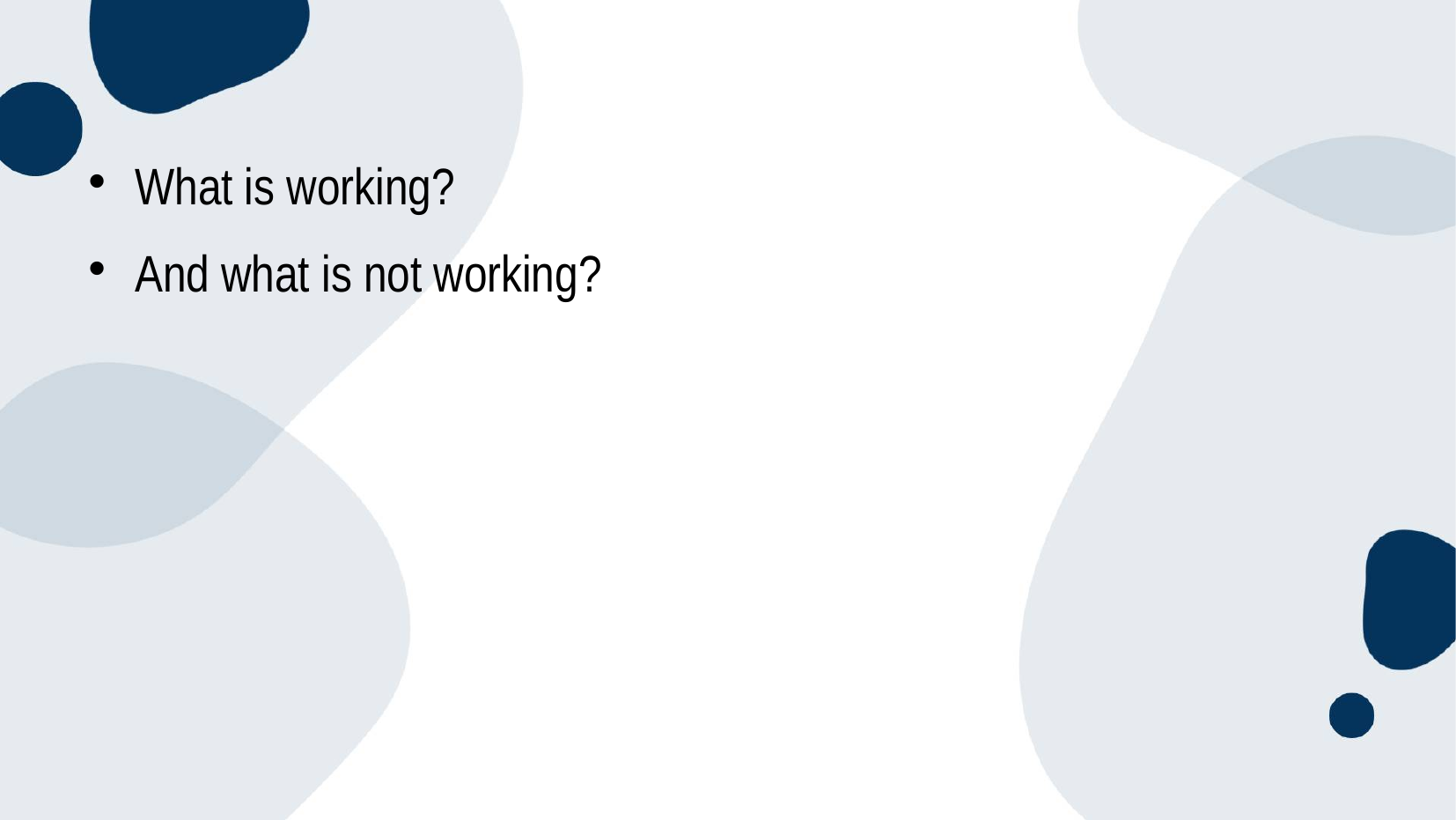

What is working?
And what is not working?